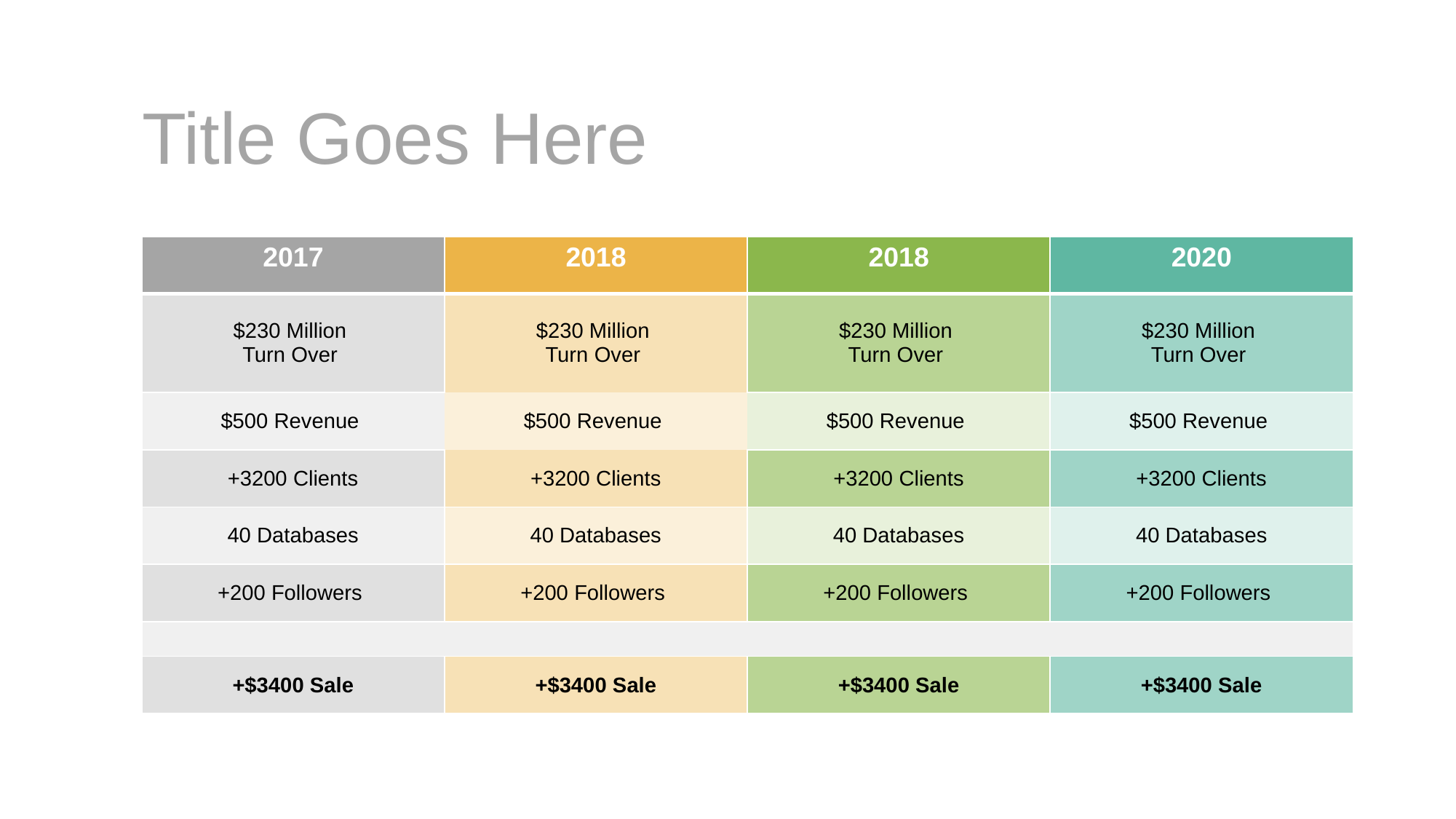

Title Goes Here
| 2017 | 2018 | 2018 | 2020 |
| --- | --- | --- | --- |
| $230 Million Turn Over | $230 Million Turn Over | $230 Million Turn Over | $230 Million Turn Over |
| $500 Revenue | $500 Revenue | $500 Revenue | $500 Revenue |
| +3200 Clients | +3200 Clients | +3200 Clients | +3200 Clients |
| 40 Databases | 40 Databases | 40 Databases | 40 Databases |
| +200 Followers | +200 Followers | +200 Followers | +200 Followers |
|  |  |  |  |
| +$3400 Sale | +$3400 Sale | +$3400 Sale | +$3400 Sale |